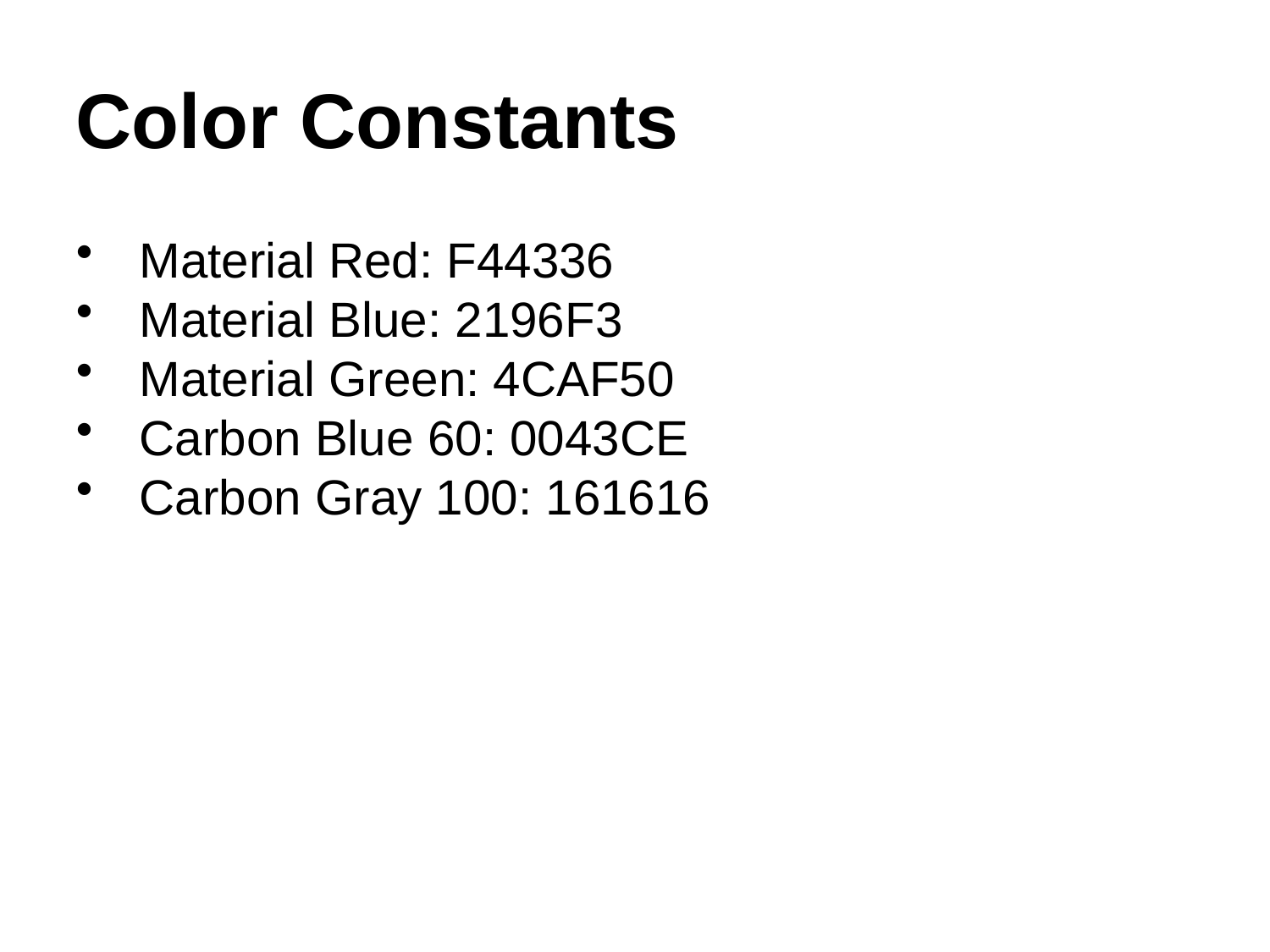

Color Constants
Material Red: F44336
Material Blue: 2196F3
Material Green: 4CAF50
Carbon Blue 60: 0043CE
Carbon Gray 100: 161616